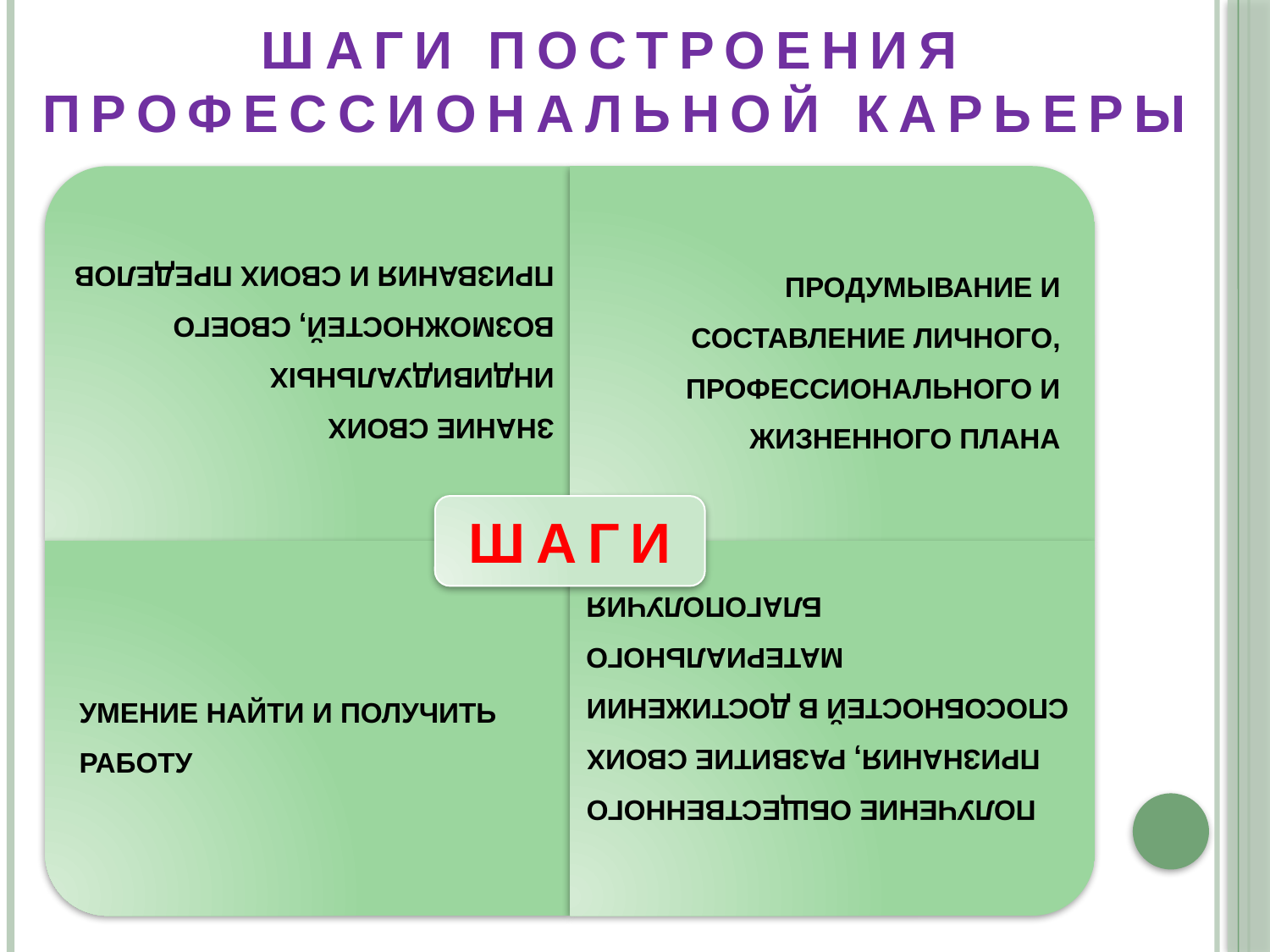

# ШАГИ ПОСТРОЕНИЯ ПРОФЕССИОНАЛЬНОЙ КАРЬЕРЫ
ЗНАНИЕ СВОИХ ИНДИВИДУАЛЬНЫХ ВОЗМОЖНОСТЕЙ, СВОЕГО ПРИЗВАНИЯ И СВОИХ ПРЕДЕЛОВ
ПРОДУМЫВАНИЕ И СОСТАВЛЕНИЕ ЛИЧНОГО, ПРОФЕССИОНАЛЬНОГО И ЖИЗНЕННОГО ПЛАНА
УМЕНИЕ НАЙТИ И ПОЛУЧИТЬ РАБОТУ
ПОЛУЧЕНИЕ ОБЩЕСТВЕННОГО ПРИЗНАНИЯ, РАЗВИТИЕ СВОИХ СПОСОБНОСТЕЙ В ДОСТИЖЕНИИ МАТЕРИАЛЬНОГО БЛАГОПОЛУЧИЯ
ШАГИ